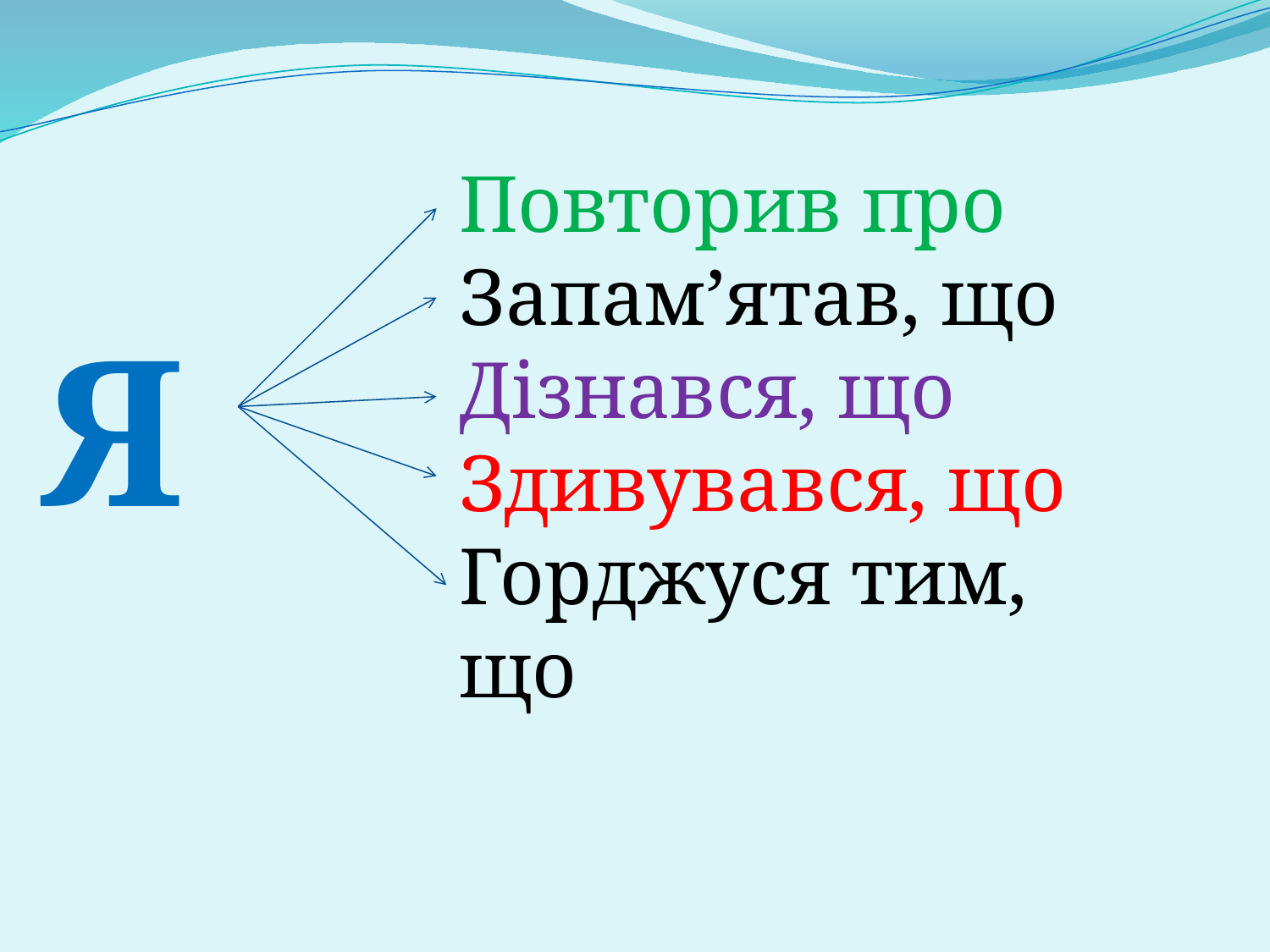

Повторив про
Запам’ятав, що
Дізнався, що
Здивувався, що
Горджуся тим, що
Я